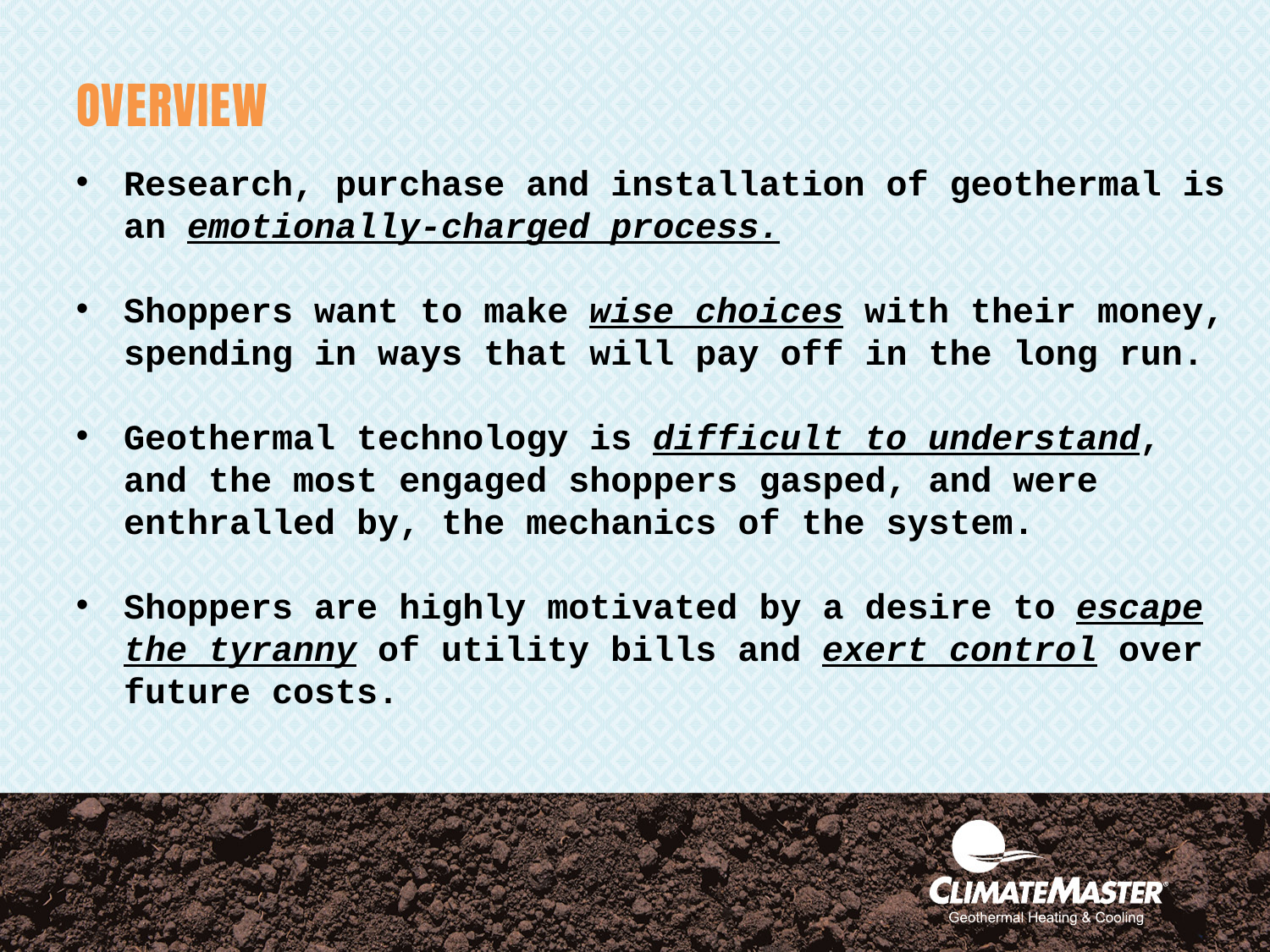

# OVERVIEW
Research, purchase and installation of geothermal is an emotionally-charged process.

Shoppers want to make wise choices with their money, spending in ways that will pay off in the long run.

Geothermal technology is difficult to understand, and the most engaged shoppers gasped, and were enthralled by, the mechanics of the system.

Shoppers are highly motivated by a desire to escape the tyranny of utility bills and exert control over future costs.